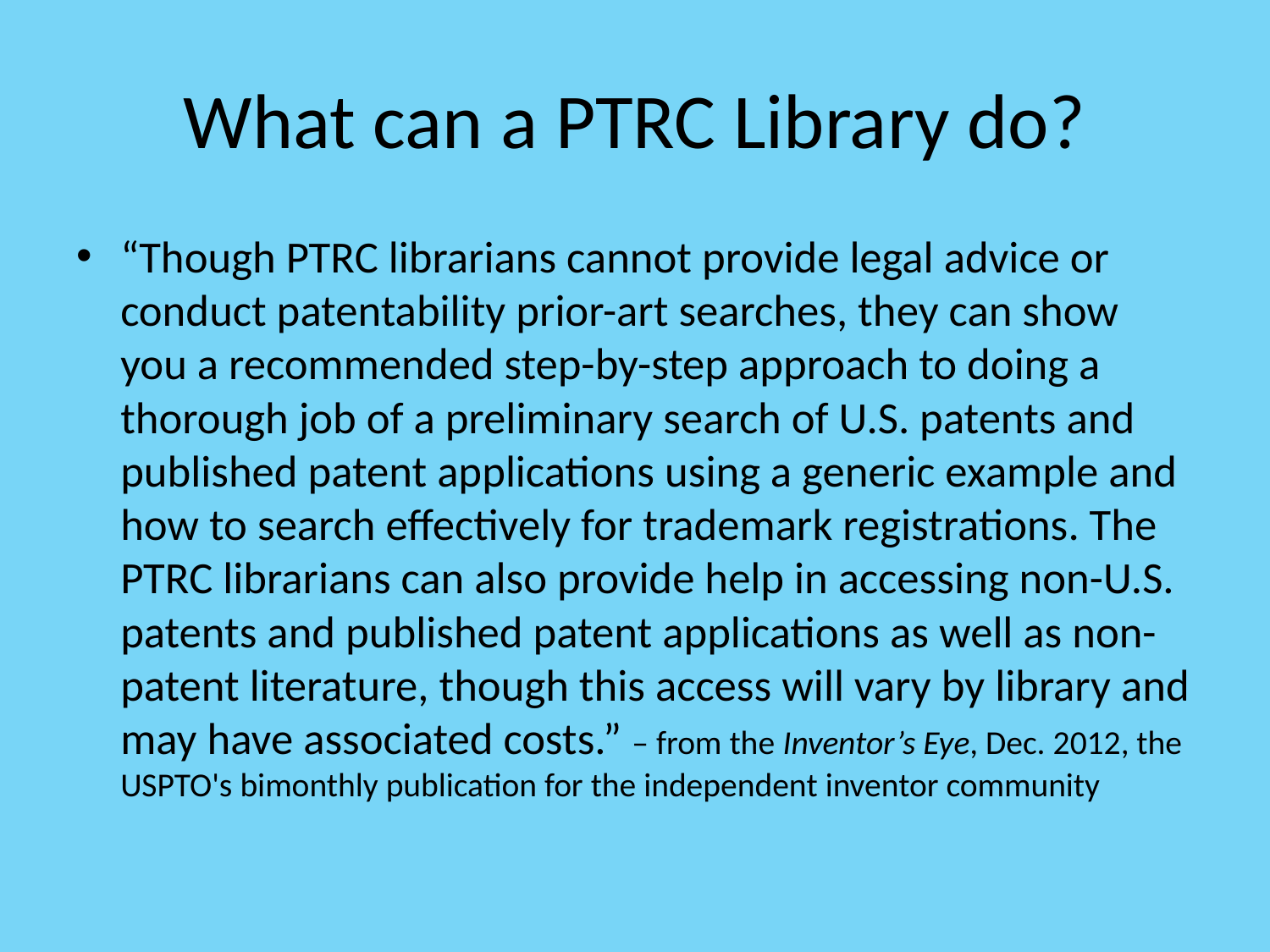

# What can a PTRC Library do?
“Though PTRC librarians cannot provide legal advice or conduct patentability prior-art searches, they can show you a recommended step-by-step approach to doing a thorough job of a preliminary search of U.S. patents and published patent applications using a generic example and how to search effectively for trademark registrations. The PTRC librarians can also provide help in accessing non-U.S. patents and published patent applications as well as non-patent literature, though this access will vary by library and may have associated costs.” – from the Inventor’s Eye, Dec. 2012, the USPTO's bimonthly publication for the independent inventor community